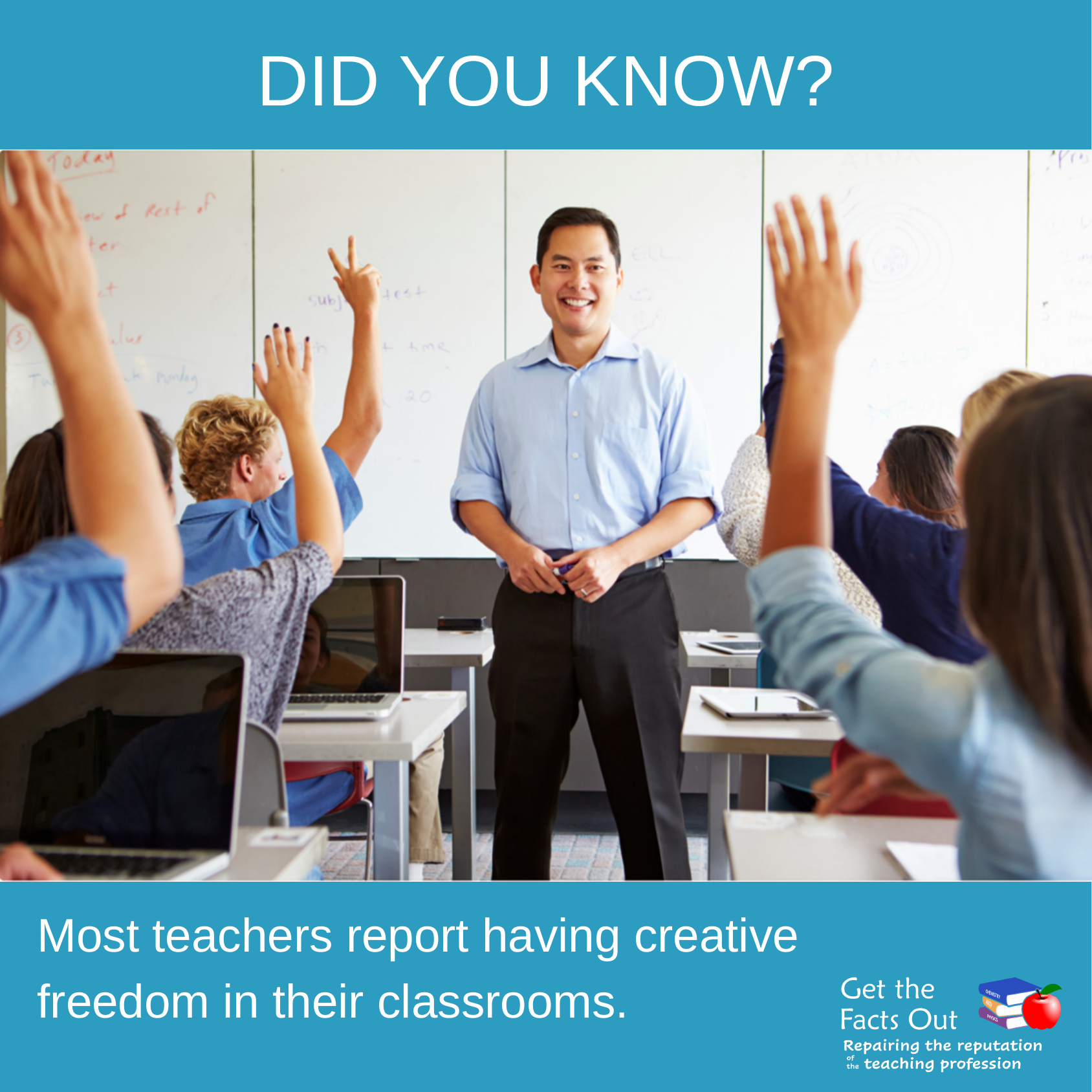

DID YOU KNOW?

Most teachers report having creative freedom in their classrooms.